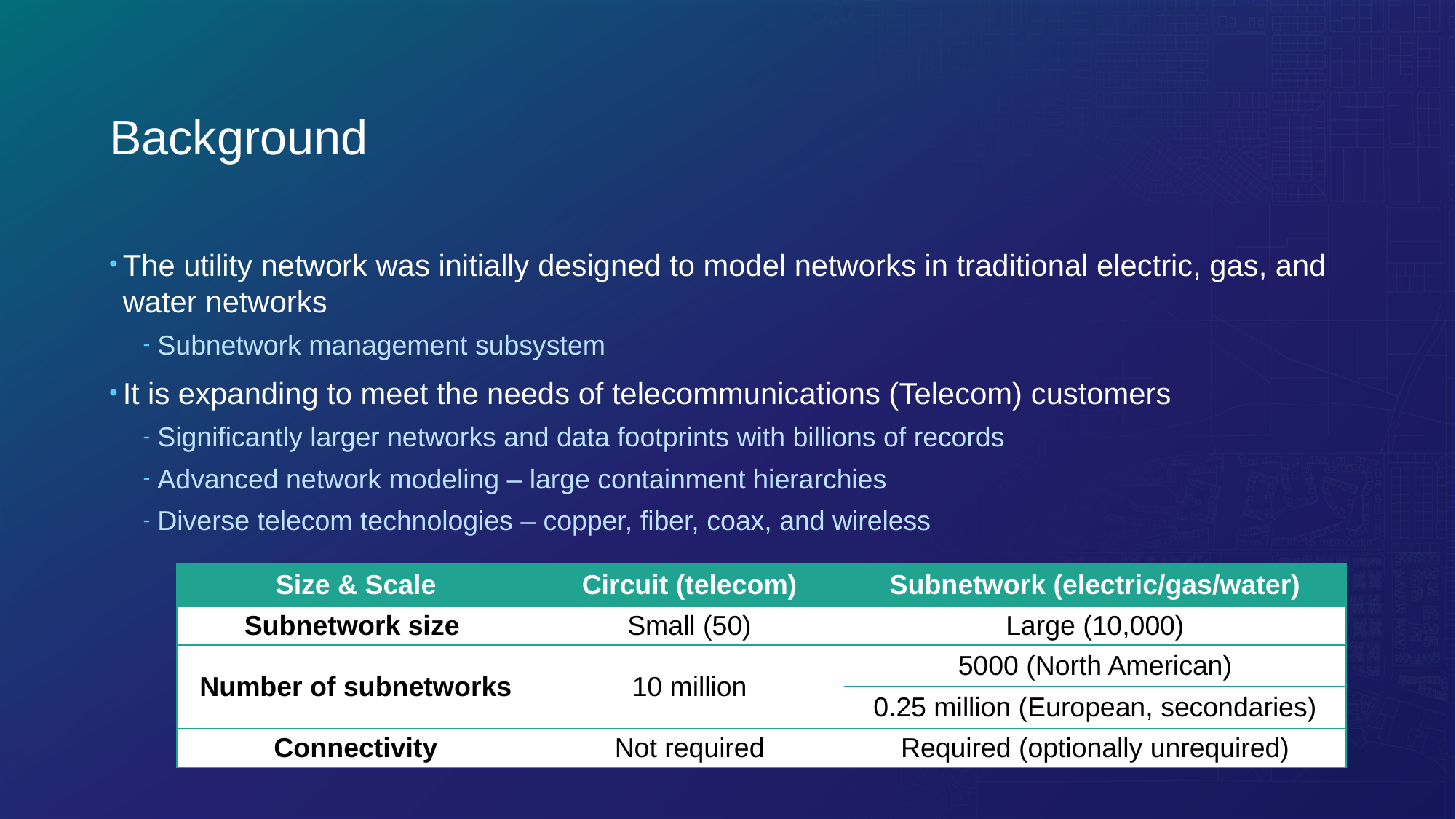

# Background
The utility network was initially designed to model networks in traditional electric, gas, and water networks
Subnetwork management subsystem
It is expanding to meet the needs of telecommunications (Telecom) customers
Significantly larger networks and data footprints with billions of records
Advanced network modeling – large containment hierarchies
Diverse telecom technologies – copper, fiber, coax, and wireless

| Size & Scale | Circuit (telecom) | Subnetwork (electric/gas/water) |
| --- | --- | --- |
| Subnetwork size | Small (50) | Large (10,000) |
| Number of subnetworks | 10 million | 5000 (North American) |
|  |  | 0.25 million (European, secondaries) |
| Connectivity | Not required | Required (optionally unrequired) |